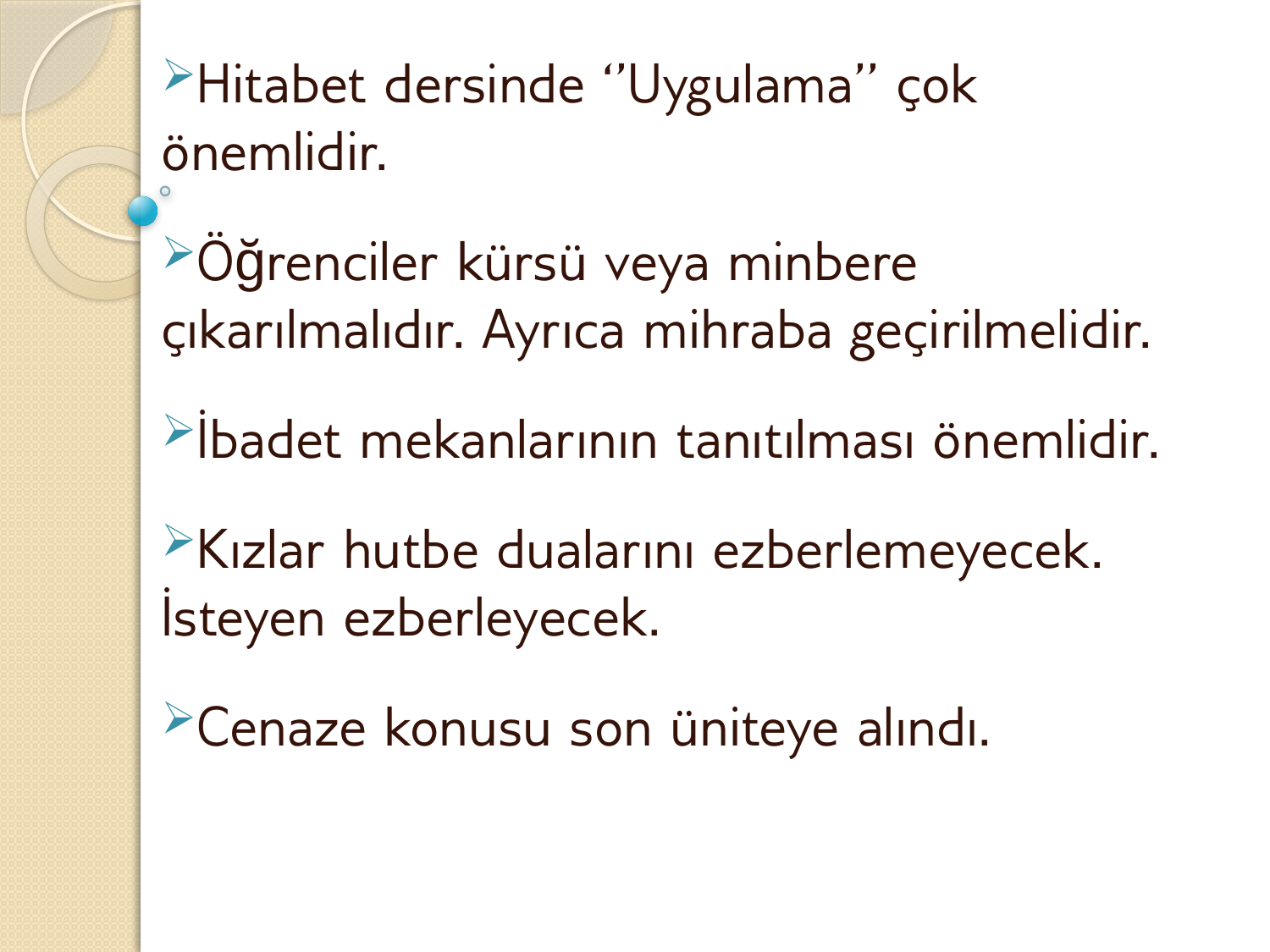

Hitabet dersinde ‘’Uygulama’’ çok önemlidir.
Öğrenciler kürsü veya minbere çıkarılmalıdır. Ayrıca mihraba geçirilmelidir.
İbadet mekanlarının tanıtılması önemlidir.
Kızlar hutbe dualarını ezberlemeyecek.  İsteyen ezberleyecek.
Cenaze konusu son üniteye alındı.